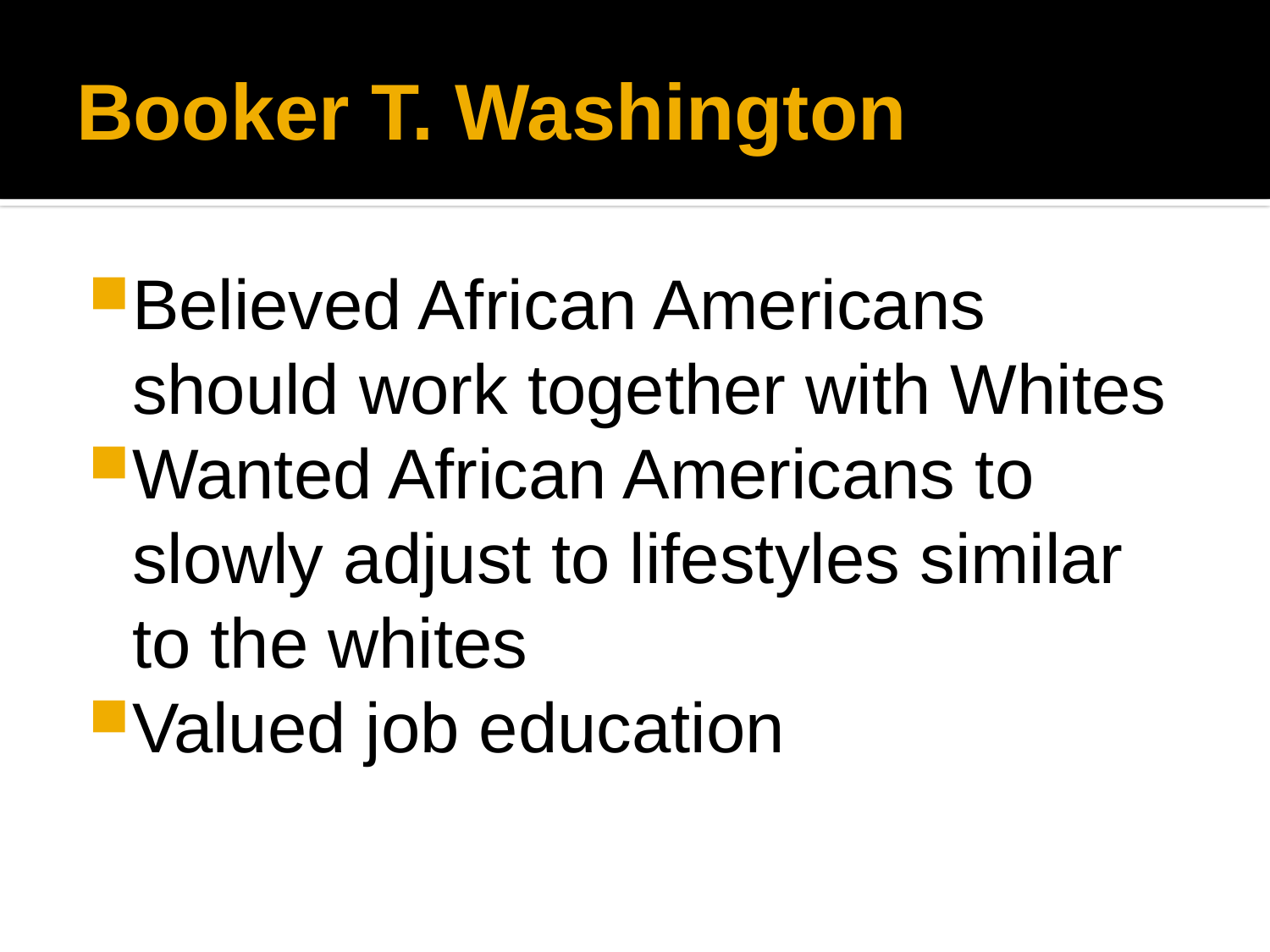

# Booker T. Washington
Believed African Americans should work together with Whites
Wanted African Americans to slowly adjust to lifestyles similar to the whites
Valued job education